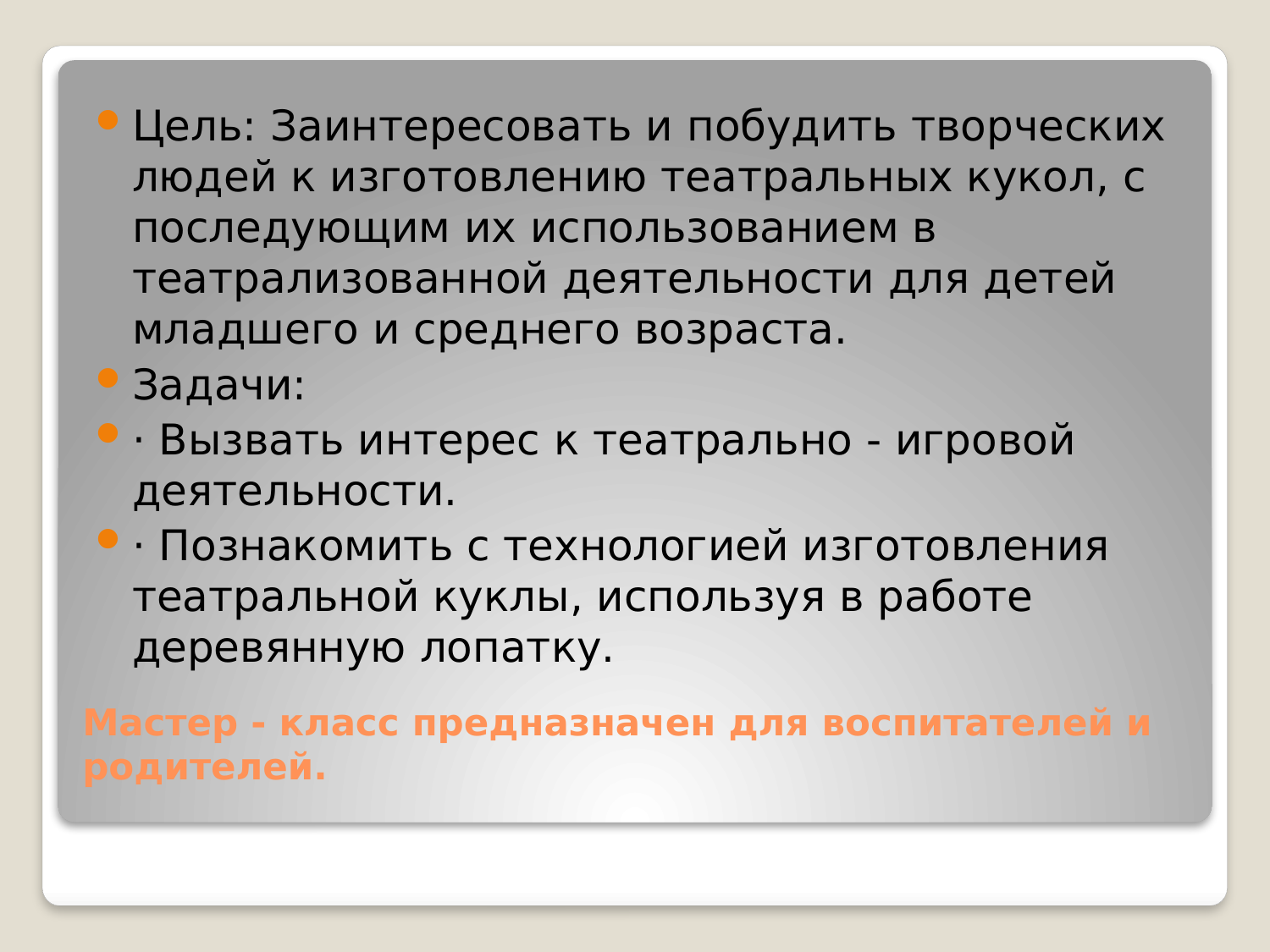

Цель: Заинтересовать и побудить творческих людей к изготовлению театральных кукол, с последующим их использованием в театрализованной деятельности для детей младшего и среднего возраста.
Задачи:
· Вызвать интерес к театрально - игровой деятельности.
· Познакомить с технологией изготовления театральной куклы, используя в работе деревянную лопатку.
# Мастер - класс предназначен для воспитателей и родителей.